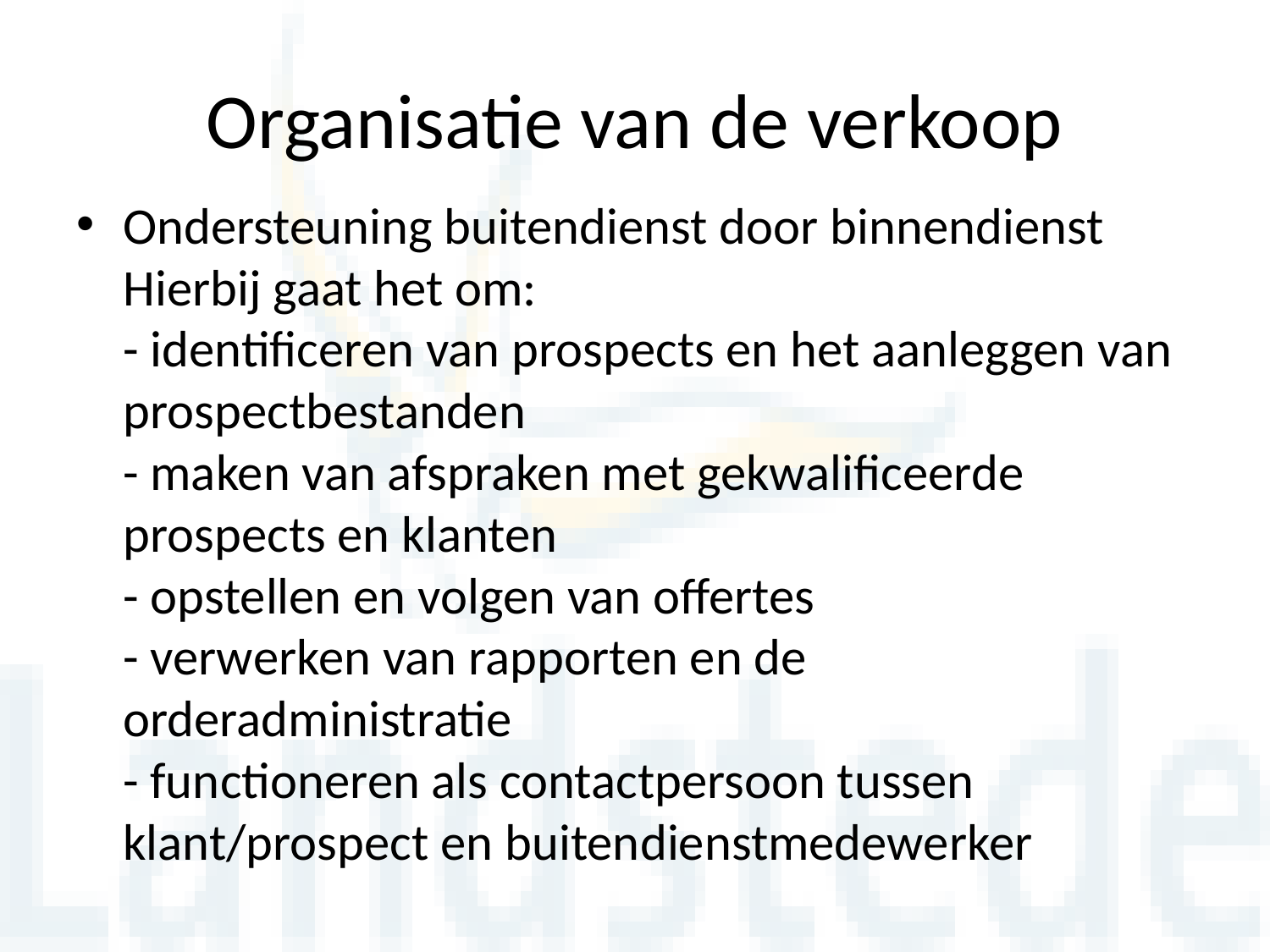

# Organisatie van de verkoop
Ondersteuning buitendienst door binnendienst
Hierbij gaat het om:
- identificeren van prospects en het aanleggen van prospectbestanden
- maken van afspraken met gekwalificeerde prospects en klanten
- opstellen en volgen van offertes
- verwerken van rapporten en de orderadministratie
- functioneren als contactpersoon tussen klant/prospect en buitendienstmedewerker